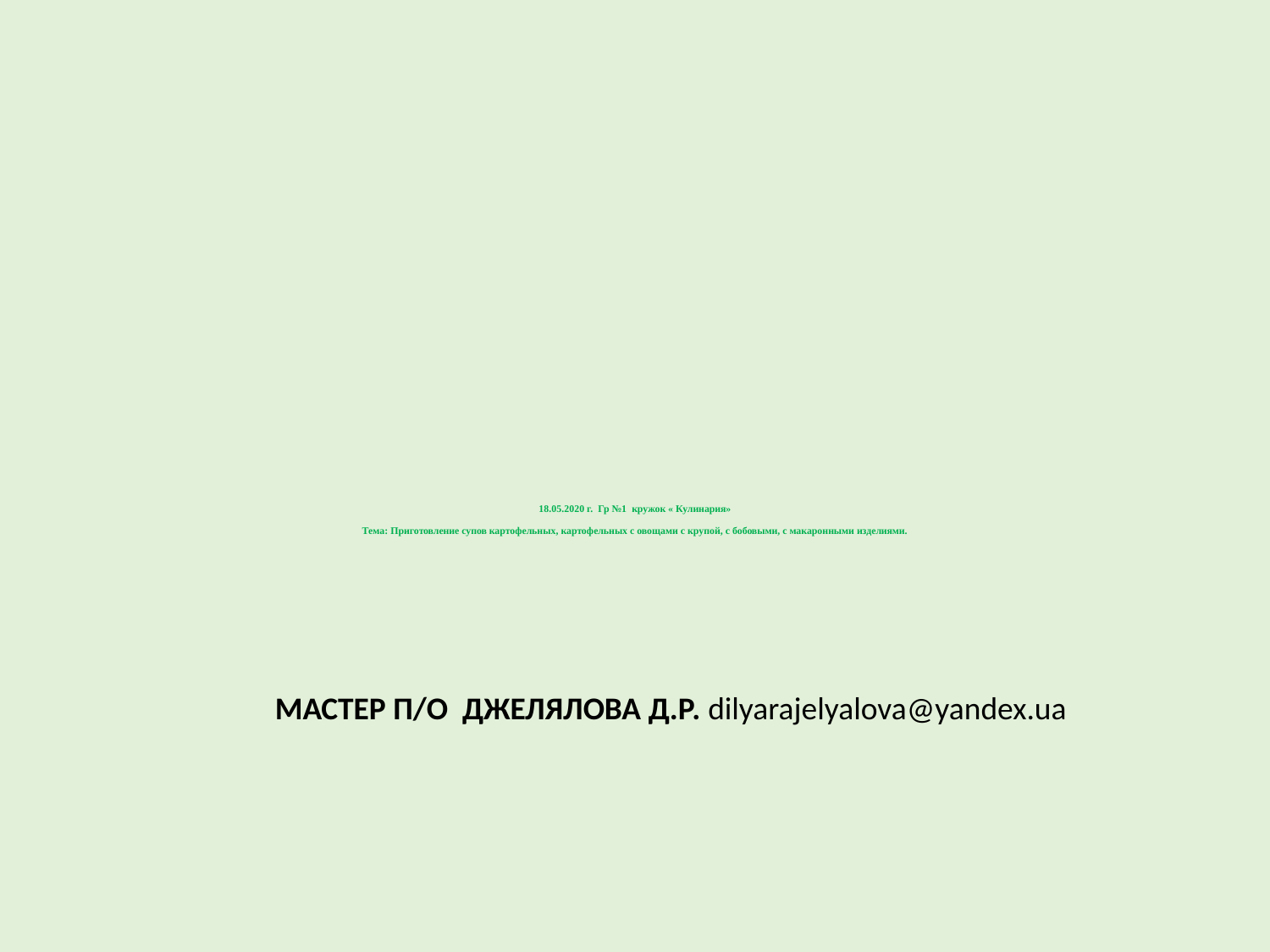

# 18.05.2020 г.  Гр №1  кружок « Кулинария» Тема: Приготовление супов картофельных, картофельных с овощами с крупой, с бобовыми, с макаронными изделиями.
МАСТЕР П/О  ДЖЕЛЯЛОВА Д.Р. dilyarajelyalova@yandex.ua